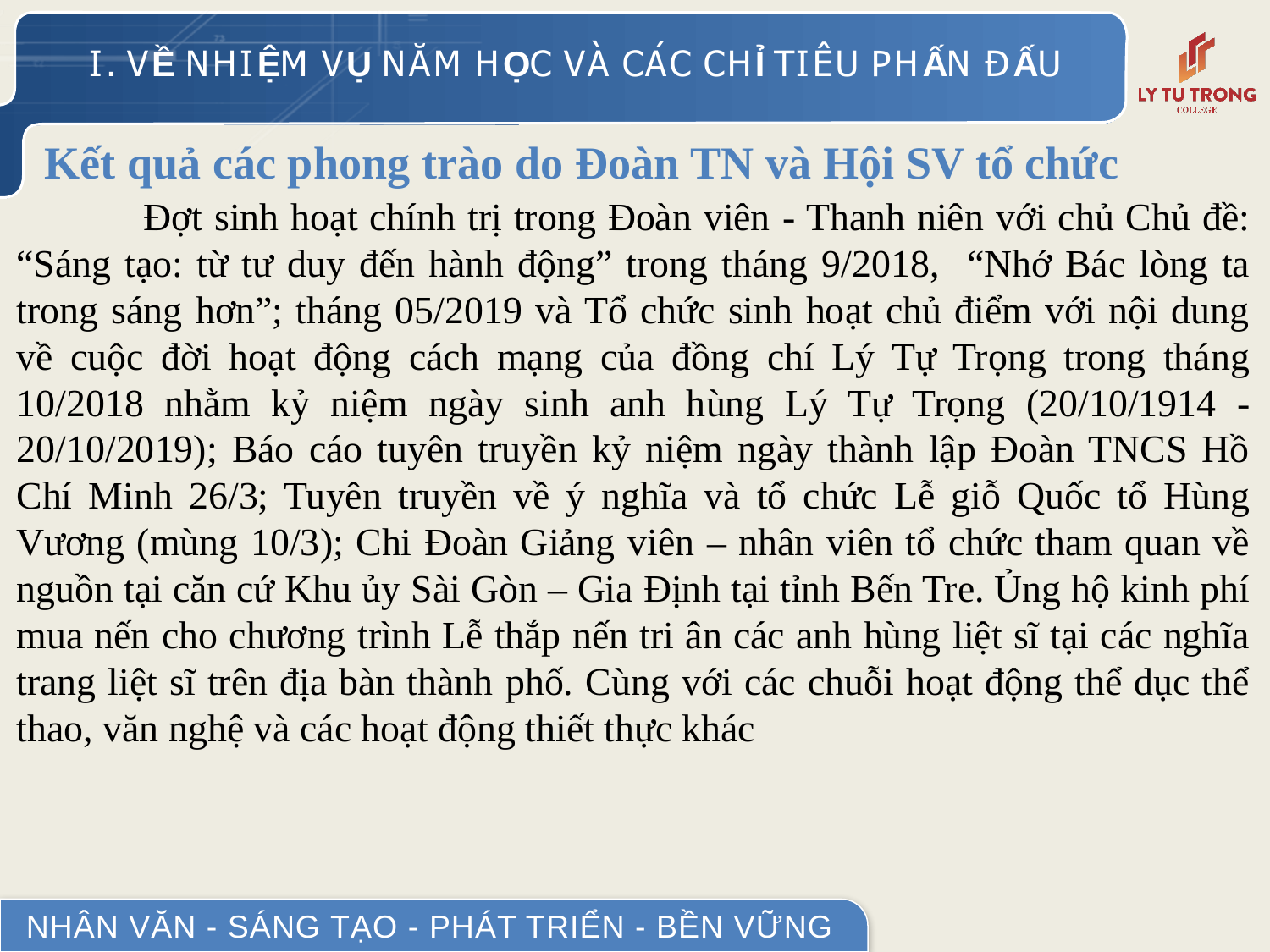

I. VỀ NHIỆM VỤ NĂM HỌC VÀ CÁC CHỈ TIÊU PHẤN ĐẤU
# Kết quả các phong trào do Đoàn TN và Hội SV tổ chức
	Đợt sinh hoạt chính trị trong Đoàn viên - Thanh niên với chủ Chủ đề: “Sáng tạo: từ tư duy đến hành động” trong tháng 9/2018,  “Nhớ Bác lòng ta trong sáng hơn”; tháng 05/2019 và Tổ chức sinh hoạt chủ điểm với nội dung về cuộc đời hoạt động cách mạng của đồng chí Lý Tự Trọng trong tháng 10/2018 nhằm kỷ niệm ngày sinh anh hùng Lý Tự Trọng (20/10/1914 -20/10/2019); Báo cáo tuyên truyền kỷ niệm ngày thành lập Đoàn TNCS Hồ Chí Minh 26/3; Tuyên truyền về ý nghĩa và tổ chức Lễ giỗ Quốc tổ Hùng Vương (mùng 10/3); Chi Đoàn Giảng viên – nhân viên tổ chức tham quan về nguồn tại căn cứ Khu ủy Sài Gòn – Gia Định tại tỉnh Bến Tre. Ủng hộ kinh phí mua nến cho chương trình Lễ thắp nến tri ân các anh hùng liệt sĩ tại các nghĩa trang liệt sĩ trên địa bàn thành phố. Cùng với các chuỗi hoạt động thể dục thể thao, văn nghệ và các hoạt động thiết thực khác